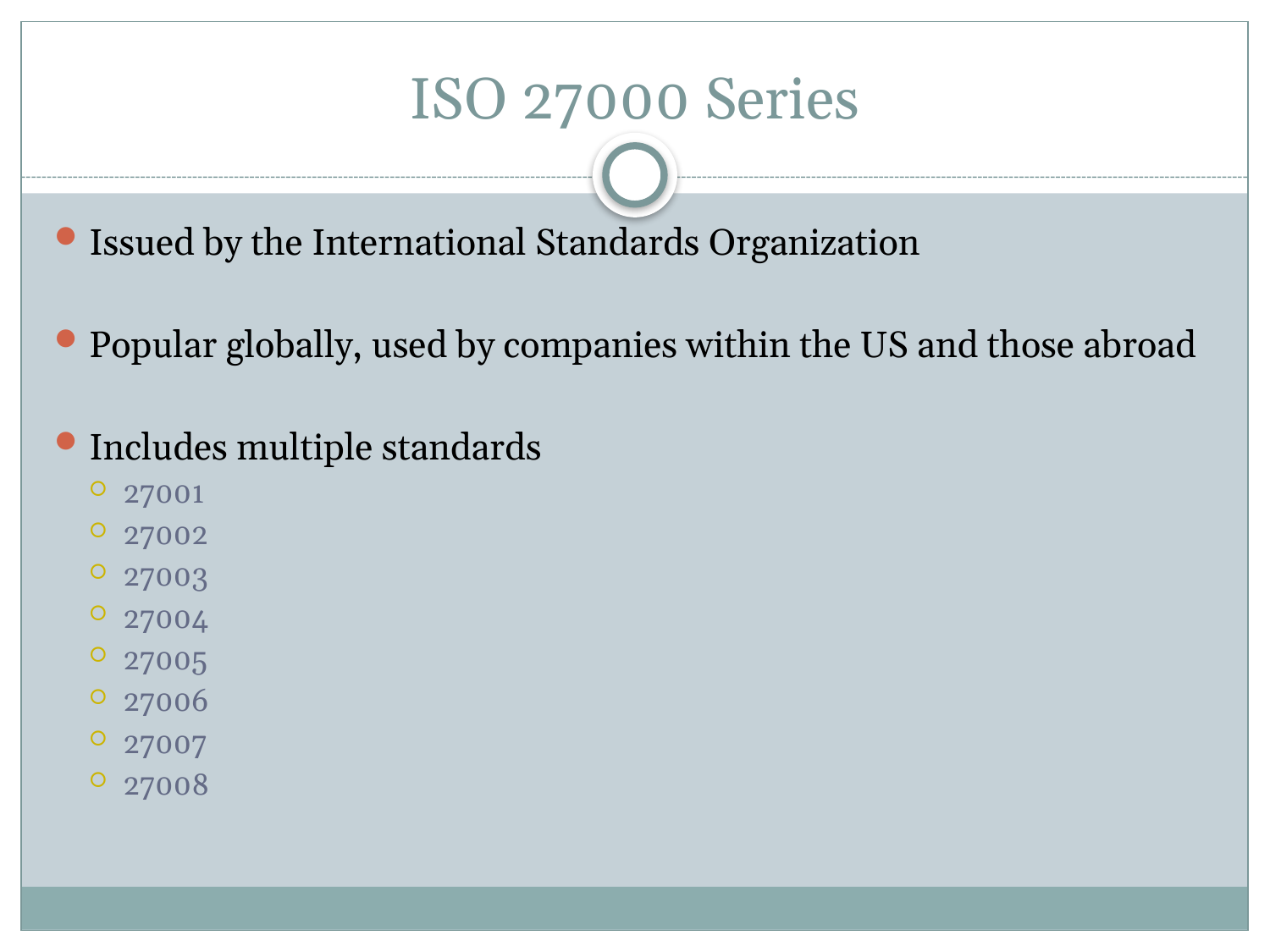

# ISO 27000 Series
Issued by the International Standards Organization

Popular globally, used by companies within the US and those abroad

Includes multiple standards
27001
27002
27003
27004
27005
27006
27007
27008